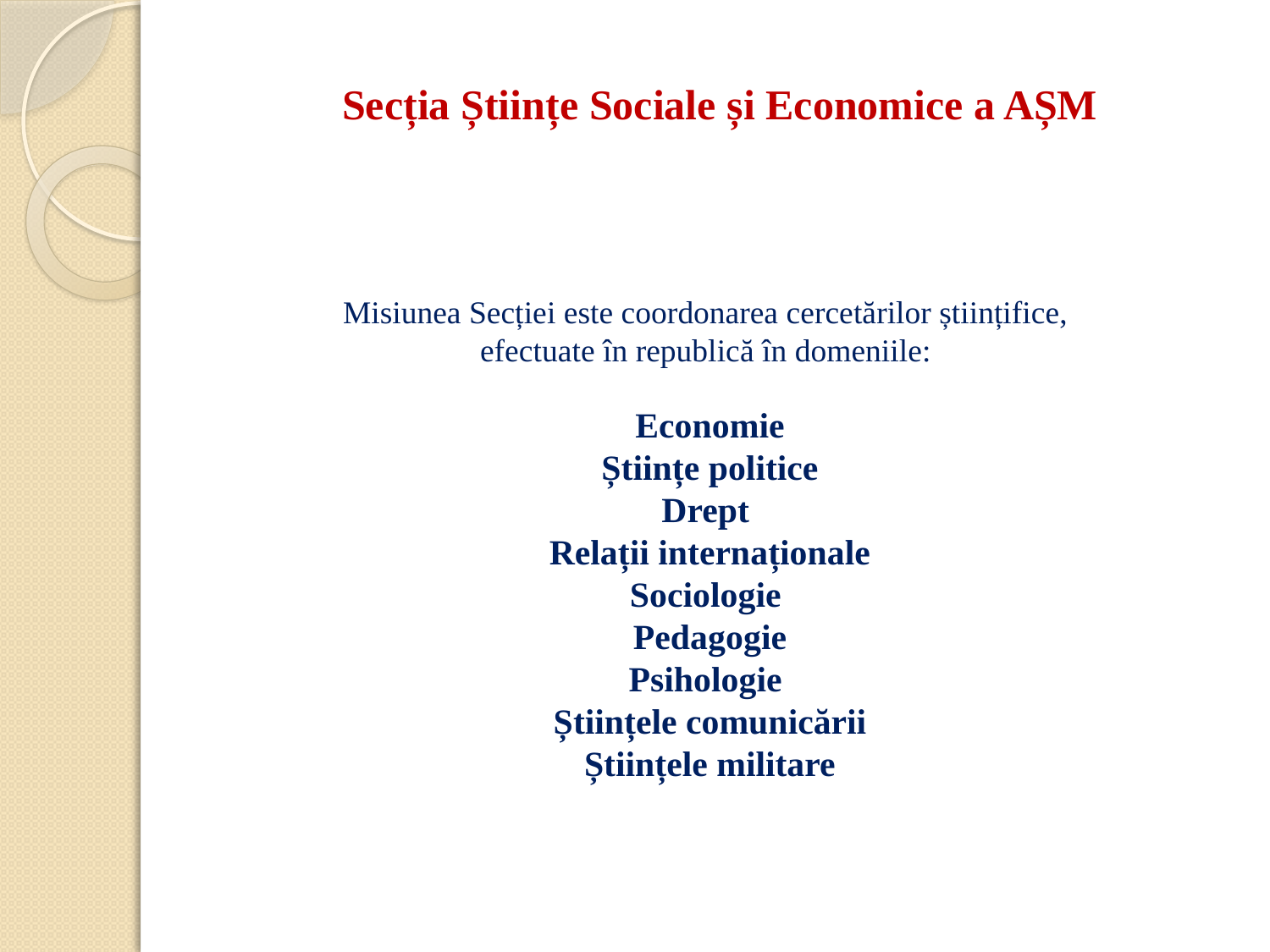

# Secția Științe Sociale și Economice a AȘM
Misiunea Secției este coordonarea cercetărilor științifice,
efectuate în republică în domeniile:

Economie
Științe politice
Drept
Relații internaționale
Sociologie
Pedagogie
Psihologie
Științele comunicării
Științele militare